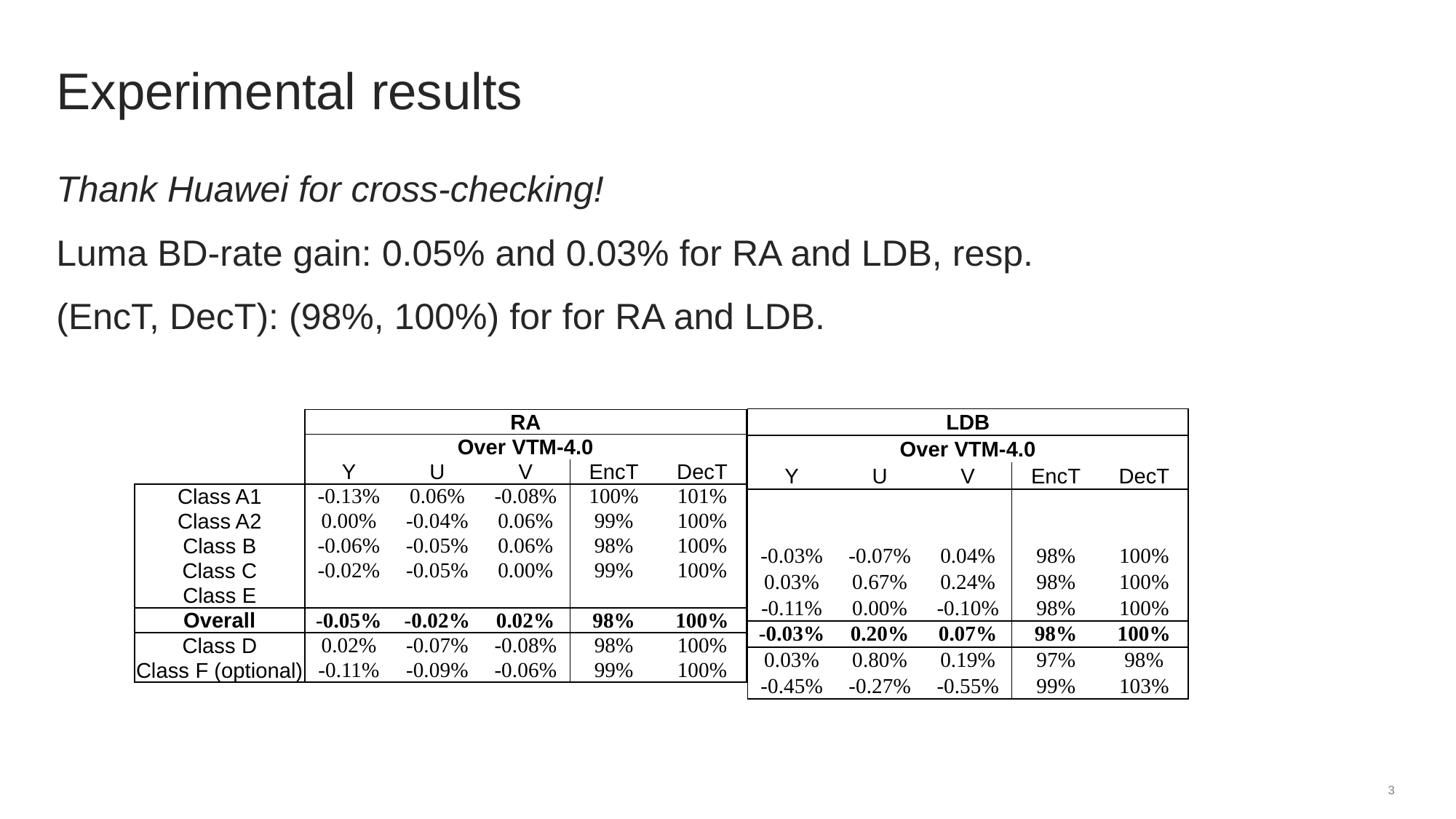

# Experimental results
Thank Huawei for cross-checking!
Luma BD-rate gain: 0.05% and 0.03% for RA and LDB, resp.
(EncT, DecT): (98%, 100%) for for RA and LDB.
| LDB |  |  |  |  |
| --- | --- | --- | --- | --- |
| Over VTM-4.0 |  |  |  |  |
| Y | U | V | EncT | DecT |
|  |  |  |  |  |
|  |  |  |  |  |
| -0.03% | -0.07% | 0.04% | 98% | 100% |
| 0.03% | 0.67% | 0.24% | 98% | 100% |
| -0.11% | 0.00% | -0.10% | 98% | 100% |
| -0.03% | 0.20% | 0.07% | 98% | 100% |
| 0.03% | 0.80% | 0.19% | 97% | 98% |
| -0.45% | -0.27% | -0.55% | 99% | 103% |
|  | RA |  |  |  |  |
| --- | --- | --- | --- | --- | --- |
|  | Over VTM-4.0 |  |  |  |  |
|  | Y | U | V | EncT | DecT |
| Class A1 | -0.13% | 0.06% | -0.08% | 100% | 101% |
| Class A2 | 0.00% | -0.04% | 0.06% | 99% | 100% |
| Class B | -0.06% | -0.05% | 0.06% | 98% | 100% |
| Class C | -0.02% | -0.05% | 0.00% | 99% | 100% |
| Class E |  |  |  |  |  |
| Overall | -0.05% | -0.02% | 0.02% | 98% | 100% |
| Class D | 0.02% | -0.07% | -0.08% | 98% | 100% |
| Class F (optional) | -0.11% | -0.09% | -0.06% | 99% | 100% |